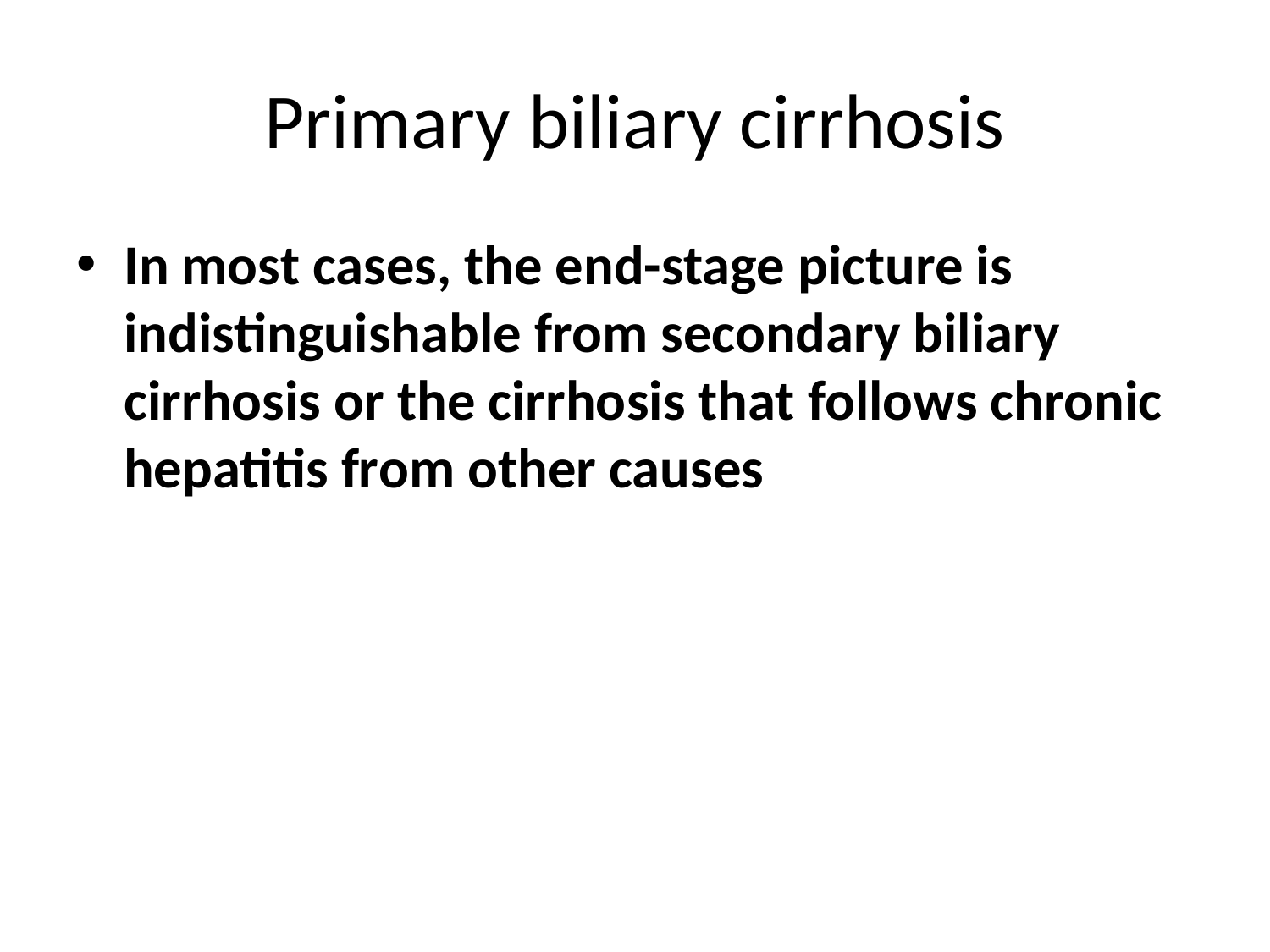

# Primary biliary cirrhosis
In most cases, the end-stage picture is indistinguishable from secondary biliary cirrhosis or the cirrhosis that follows chronic hepatitis from other causes